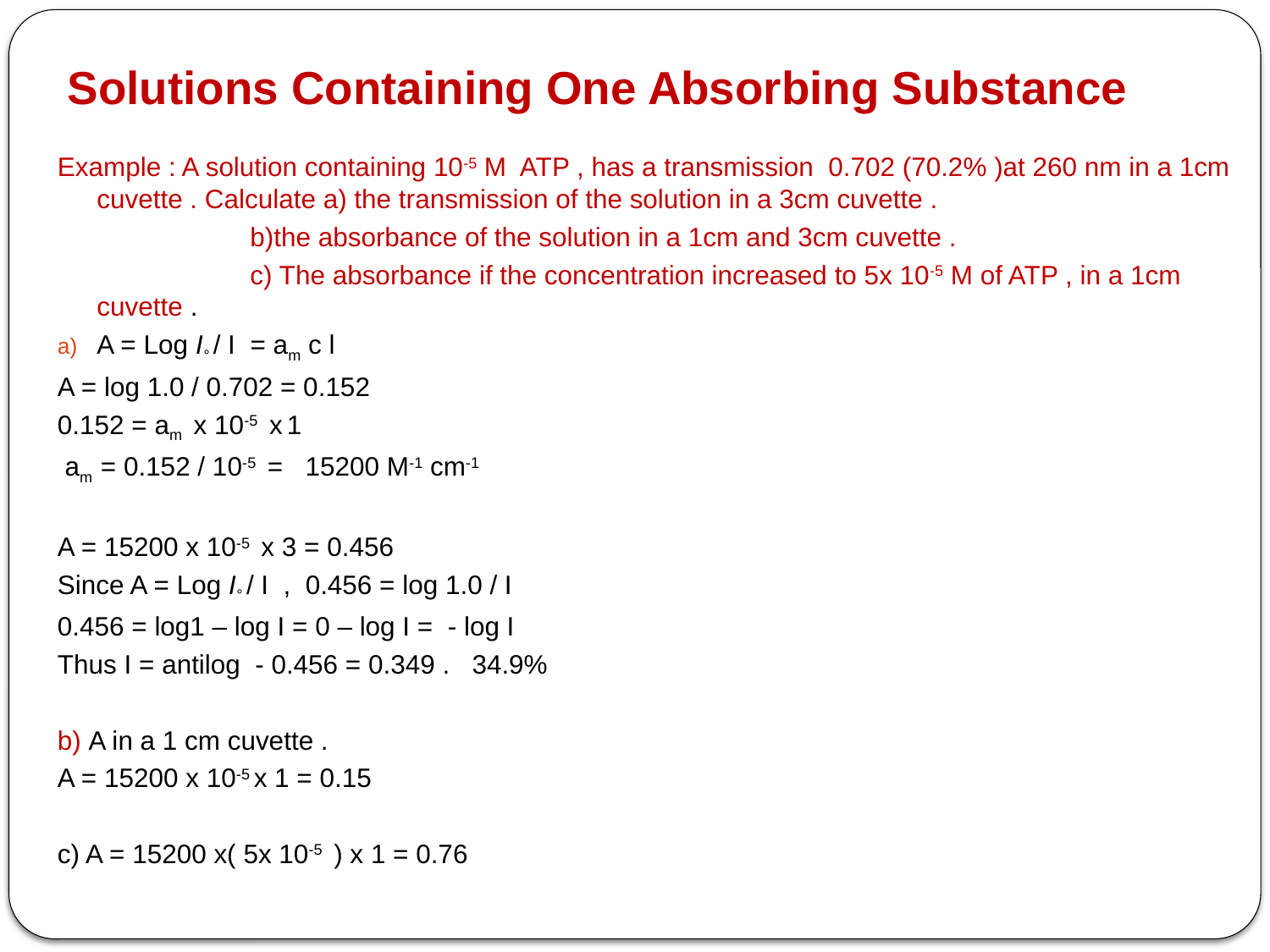

# Solutions Containing One Absorbing Substance

Example : A solution containing 10-5 M  ATP , has a transmission  0.702 (70.2% )at 260 nm in a 1cm cuvette . Calculate a) the transmission of the solution in a 3cm cuvette .
                          b)the absorbance of the solution in a 1cm and 3cm cuvette .
                          c) The absorbance if the concentration increased to 5x 10-5 M of ATP , in a 1cm cuvette .
A = Log I° / I  = am c l
A = log 1.0 / 0.702 = 0.152
0.152 = am  x 10-5  x 1
 am  = 0.152 / 10-5  =   15200 M-1 cm-1

A = 15200 x 10-5  x 3 = 0.456
Since A = Log I° / I  ,  0.456 = log 1.0 / I
0.456 = log1 – log I = 0 – log I =  - log I
Thus I = antilog  - 0.456 = 0.349 .   34.9%

b) A in a 1 cm cuvette .
A = 15200 x 10-5 x 1 = 0.15

c) A = 15200 x( 5x 10-5  ) x 1 = 0.76